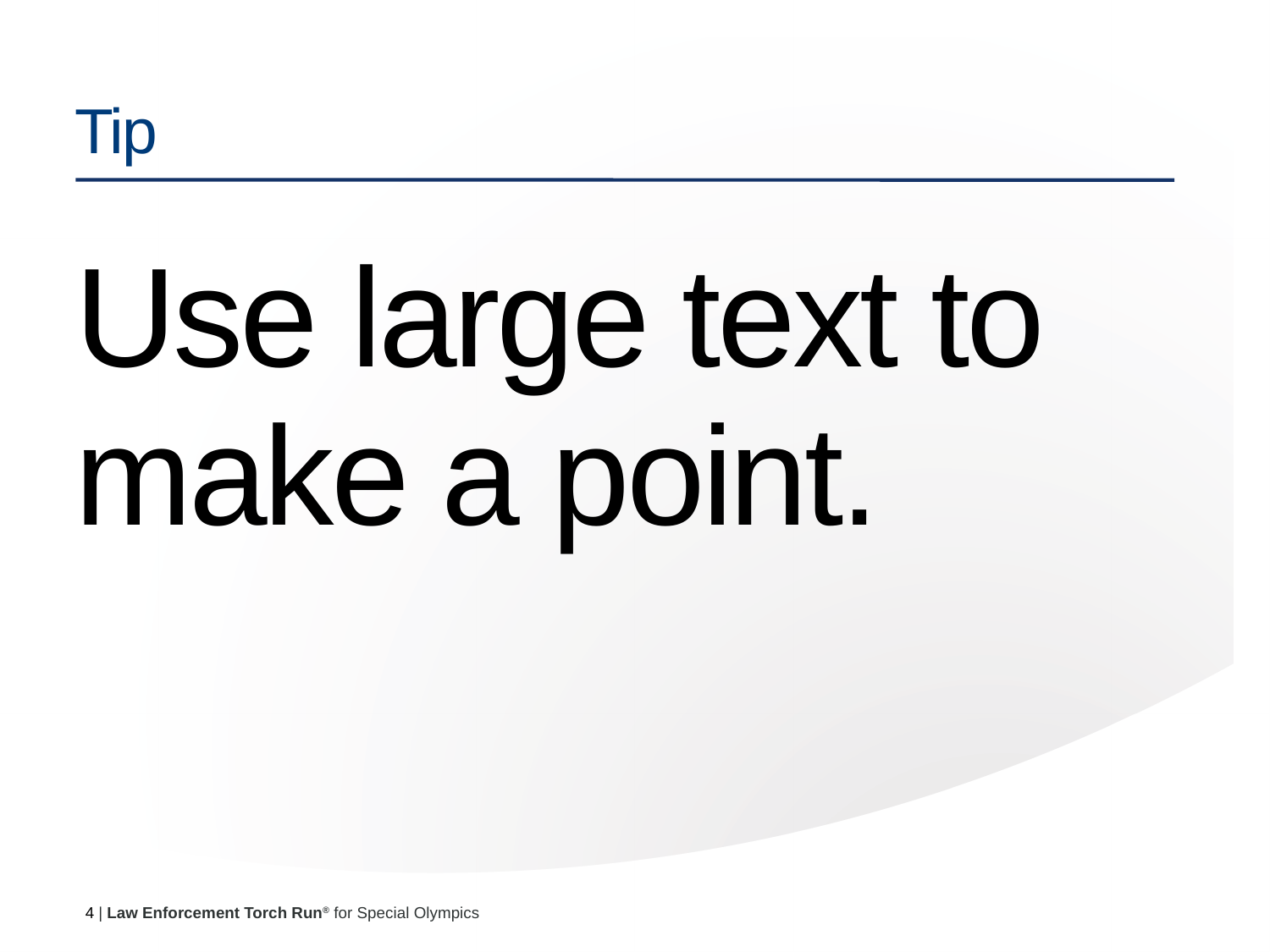

# Tip
Use large text to make a point.